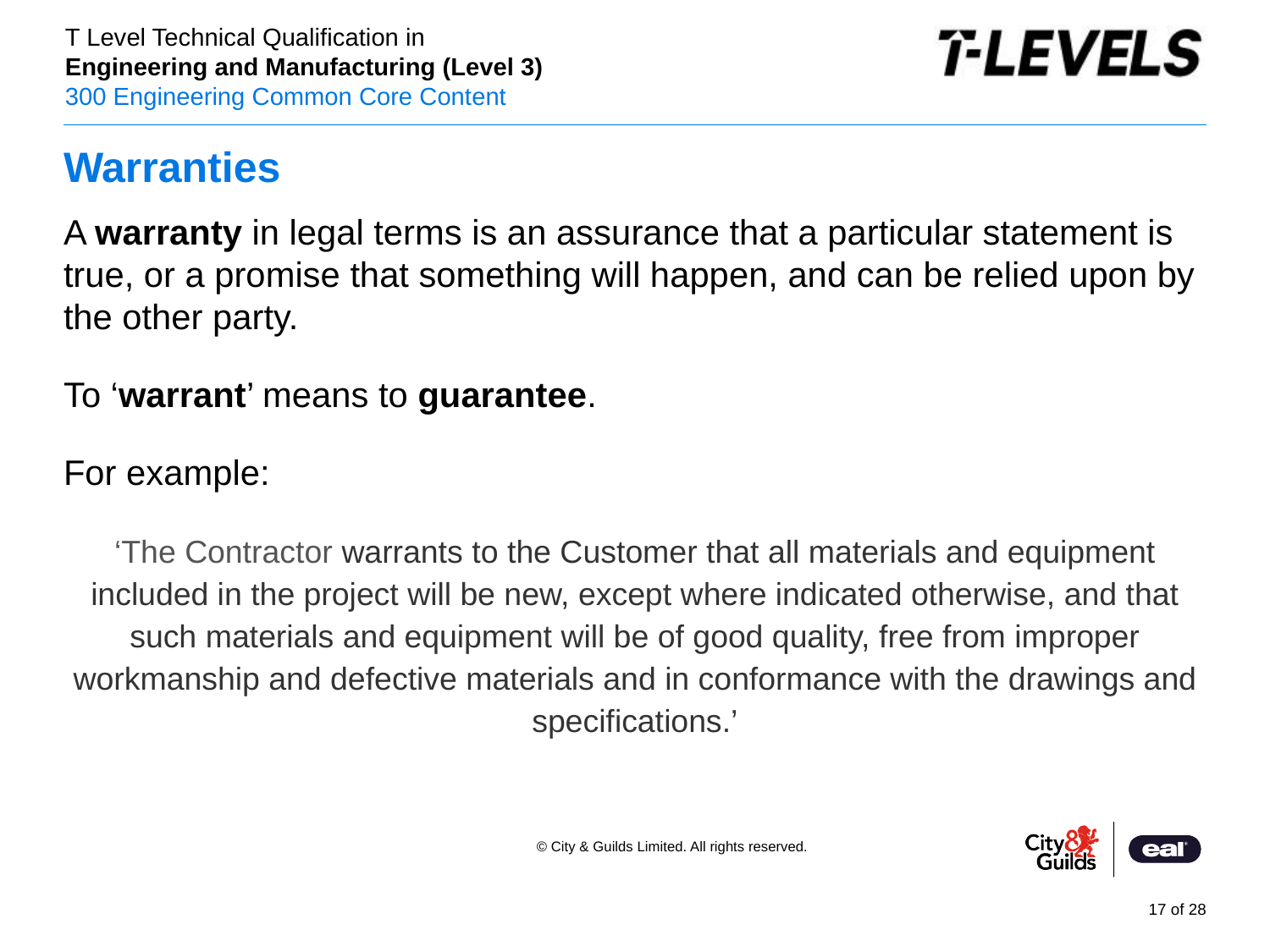

# Warranties
A warranty in legal terms is an assurance that a particular statement is true, or a promise that something will happen, and can be relied upon by the other party.
To ‘warrant’ means to guarantee.
For example:
‘The Contractor warrants to the Customer that all materials and equipment included in the project will be new, except where indicated otherwise, and that such materials and equipment will be of good quality, free from improper workmanship and defective materials and in conformance with the drawings and specifications.’